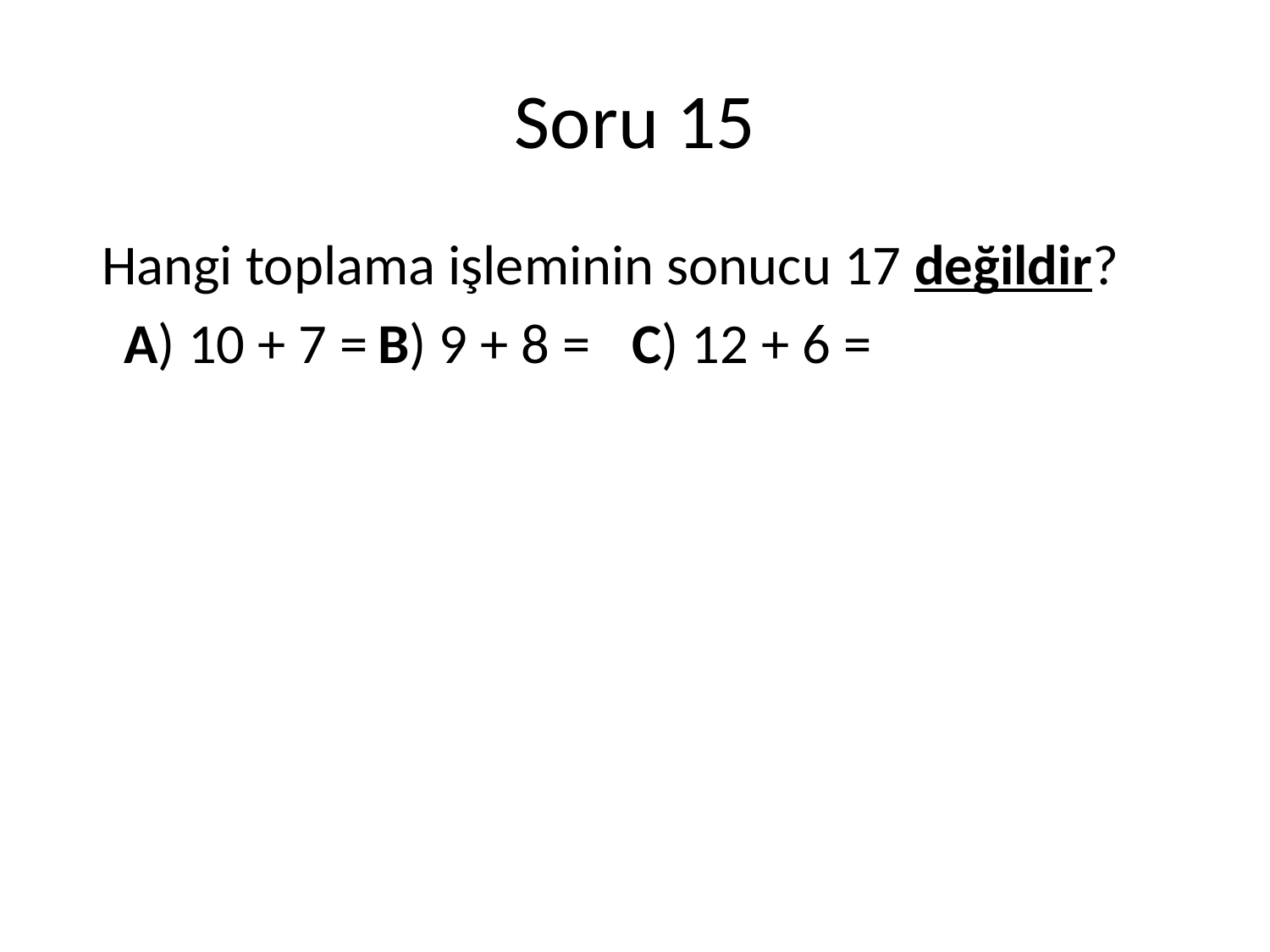

# Soru 15
  Hangi toplama işleminin sonucu 17 değildir?
	A) 10 + 7 =	B) 9 + 8 =	C) 12 + 6 =